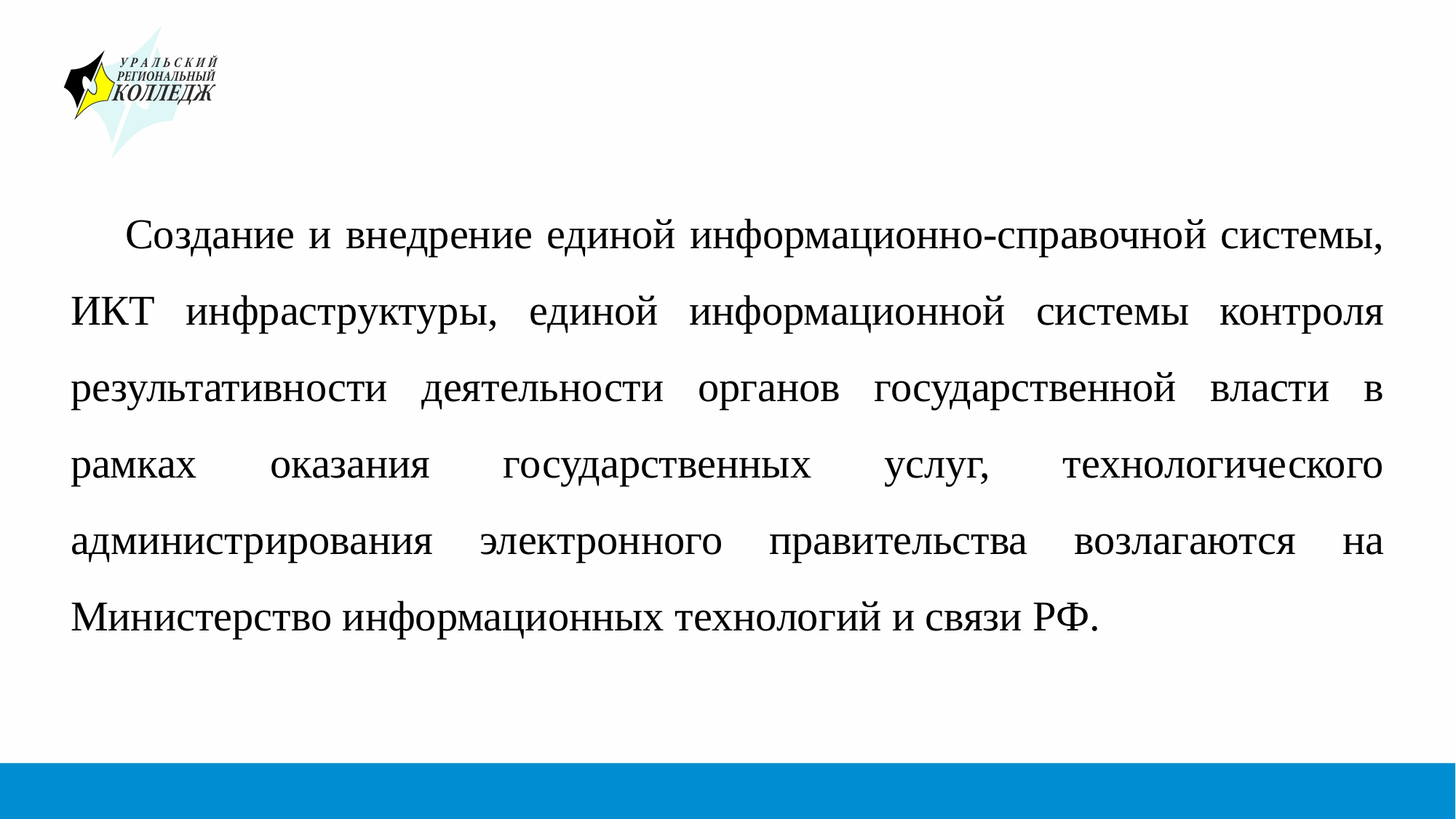

#
Создание и внедрение единой информационно-справочной системы, ИКТ инфраструктуры, единой информационной системы контроля результативности деятельности органов государственной власти в рамках оказания государственных услуг, технологического администрирования электронного правительства возлагаются на Министерство информационных технологий и связи РФ.